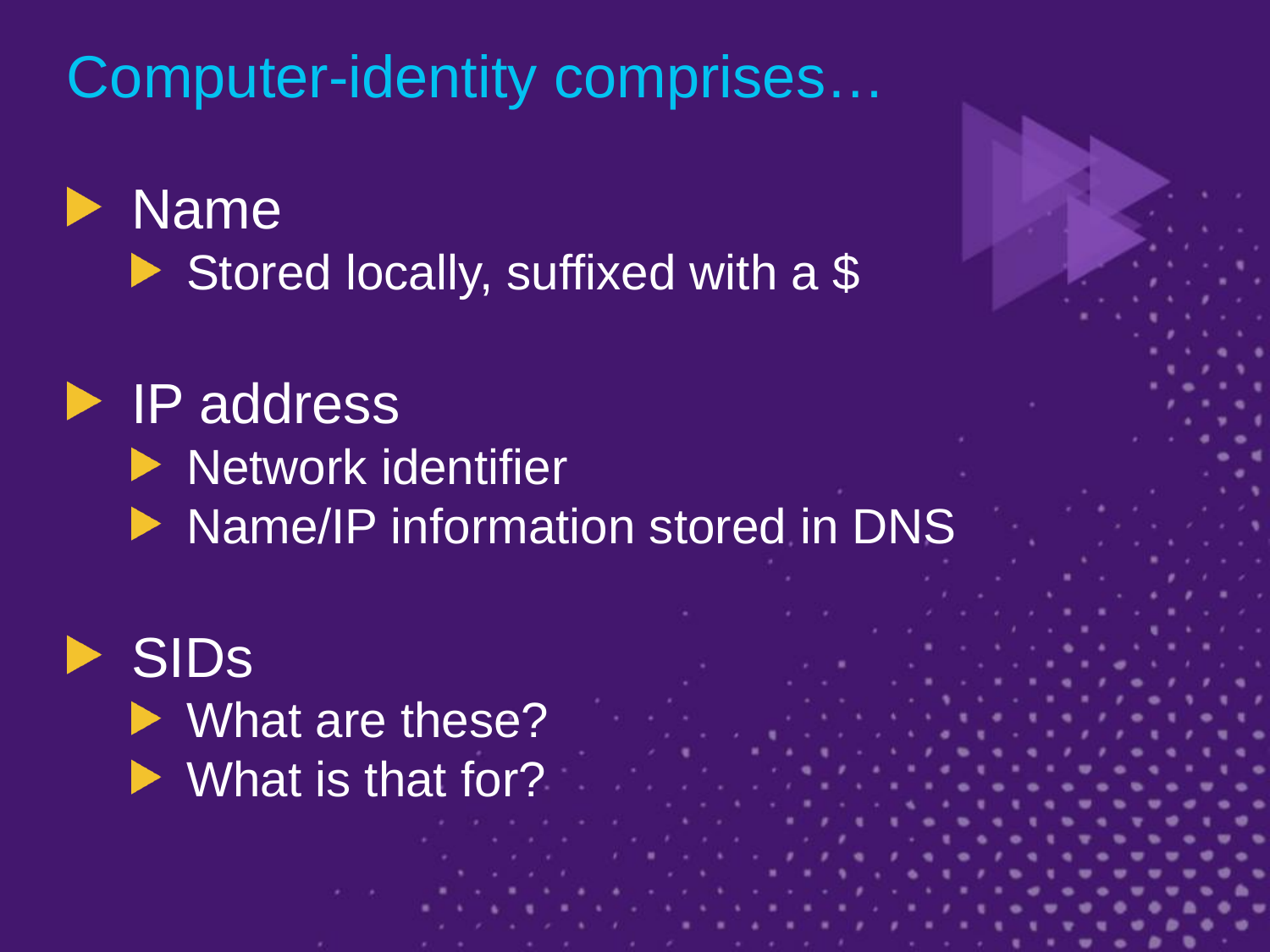

# Computer-identity comprises…
Name
Stored locally, suffixed with a $

IP address
Network identifier
Name/IP information stored in DNS

SIDs
What are these?
What is that for?